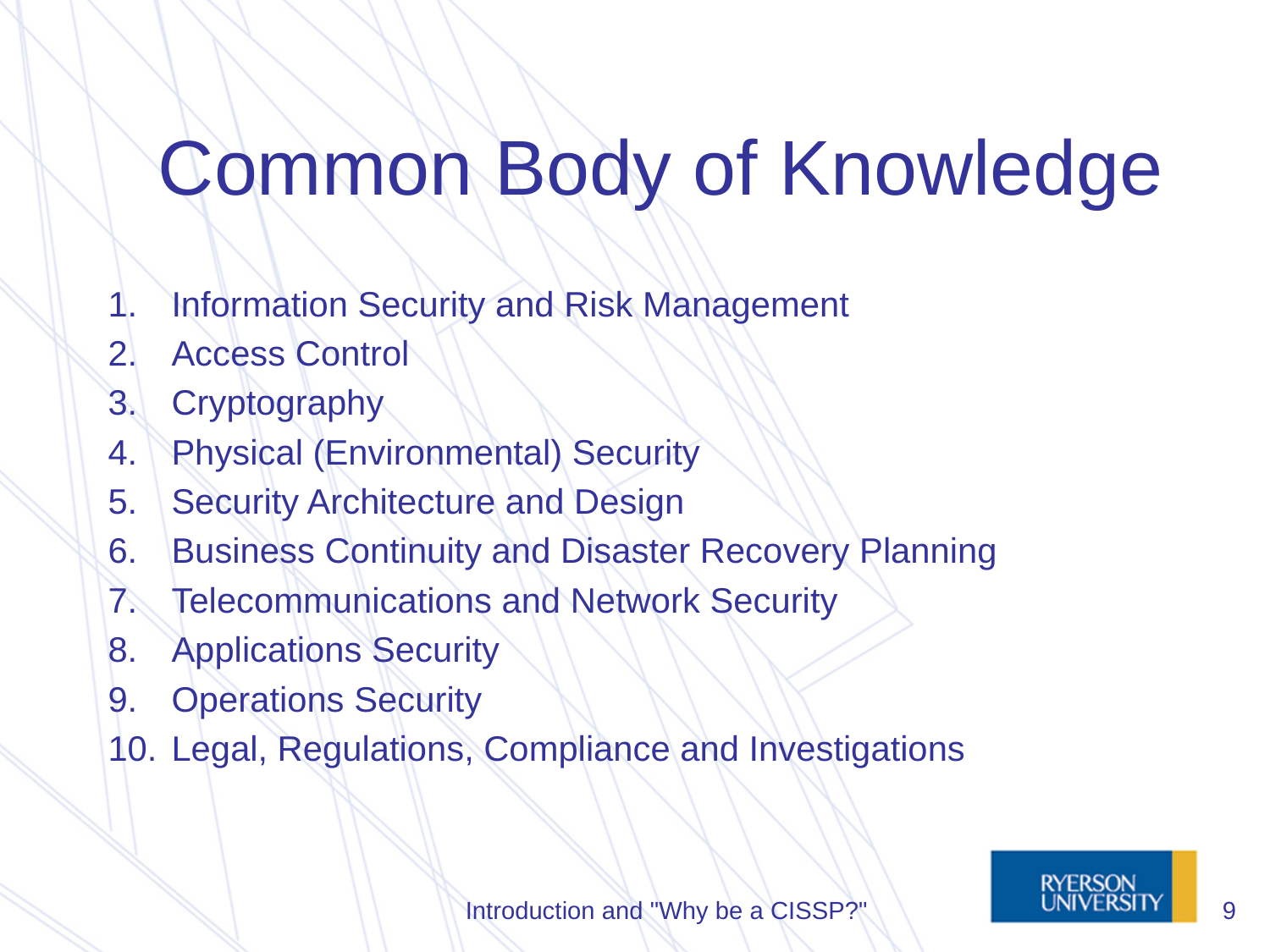

# Common Body of Knowledge
Information Security and Risk Management
Access Control
Cryptography
Physical (Environmental) Security
Security Architecture and Design
Business Continuity and Disaster Recovery Planning
Telecommunications and Network Security
Applications Security
Operations Security
Legal, Regulations, Compliance and Investigations
Introduction and "Why be a CISSP?"
9